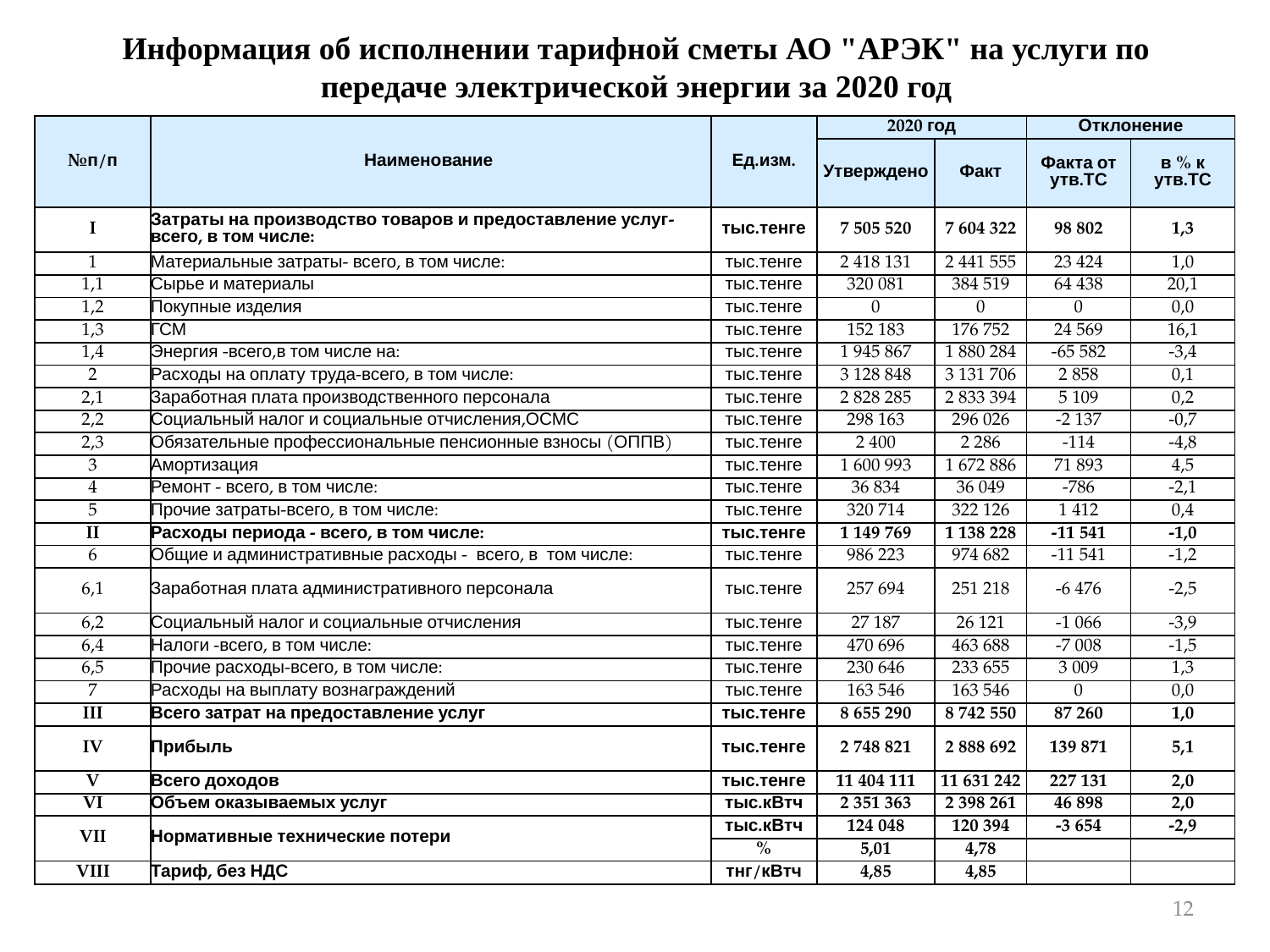

# Информация об исполнении тарифной сметы АО "АРЭК" на услуги по передаче электрической энергии за 2020 год
| №п/п | Наименование | Ед.изм. | 2020 год |  | Отклонение |  |
| --- | --- | --- | --- | --- | --- | --- |
|  |  |  | Утверждено | Факт | Факта от утв.ТС | в % к утв.ТС |
| I | Затраты на производство товаров и предоставление услуг- всего, в том числе: | тыс.тенге | 7 505 520 | 7 604 322 | 98 802 | 1,3 |
| 1 | Материальные затраты- всего, в том числе: | тыс.тенге | 2 418 131 | 2 441 555 | 23 424 | 1,0 |
| 1,1 | Сырье и материалы | тыс.тенге | 320 081 | 384 519 | 64 438 | 20,1 |
| 1,2 | Покупные изделия | тыс.тенге | 0 | 0 | 0 | 0,0 |
| 1,3 | ГСМ | тыс.тенге | 152 183 | 176 752 | 24 569 | 16,1 |
| 1,4 | Энергия -всего,в том числе на: | тыс.тенге | 1 945 867 | 1 880 284 | -65 582 | -3,4 |
| 2 | Расходы на оплату труда-всего, в том числе: | тыс.тенге | 3 128 848 | 3 131 706 | 2 858 | 0,1 |
| 2,1 | Заработная плата производственного персонала | тыс.тенге | 2 828 285 | 2 833 394 | 5 109 | 0,2 |
| 2,2 | Социальный налог и социальные отчисления,ОСМС | тыс.тенге | 298 163 | 296 026 | -2 137 | -0,7 |
| 2,3 | Обязательные профессиональные пенсионные взносы (ОППВ) | тыс.тенге | 2 400 | 2 286 | -114 | -4,8 |
| 3 | Амортизация | тыс.тенге | 1 600 993 | 1 672 886 | 71 893 | 4,5 |
| 4 | Ремонт - всего, в том числе: | тыс.тенге | 36 834 | 36 049 | -786 | -2,1 |
| 5 | Прочие затраты-всего, в том числе: | тыс.тенге | 320 714 | 322 126 | 1 412 | 0,4 |
| II | Расходы периода - всего, в том числе: | тыс.тенге | 1 149 769 | 1 138 228 | -11 541 | -1,0 |
| 6 | Общие и административные расходы - всего, в том числе: | тыс.тенге | 986 223 | 974 682 | -11 541 | -1,2 |
| 6,1 | Заработная плата административного персонала | тыс.тенге | 257 694 | 251 218 | -6 476 | -2,5 |
| 6,2 | Социальный налог и социальные отчисления | тыс.тенге | 27 187 | 26 121 | -1 066 | -3,9 |
| 6,4 | Налоги -всего, в том числе: | тыс.тенге | 470 696 | 463 688 | -7 008 | -1,5 |
| 6,5 | Прочие расходы-всего, в том числе: | тыс.тенге | 230 646 | 233 655 | 3 009 | 1,3 |
| 7 | Расходы на выплату вознаграждений | тыс.тенге | 163 546 | 163 546 | 0 | 0,0 |
| III | Всего затрат на предоставление услуг | тыс.тенге | 8 655 290 | 8 742 550 | 87 260 | 1,0 |
| IV | Прибыль | тыс.тенге | 2 748 821 | 2 888 692 | 139 871 | 5,1 |
| V | Всего доходов | тыс.тенге | 11 404 111 | 11 631 242 | 227 131 | 2,0 |
| VI | Объем оказываемых услуг | тыс.кВтч | 2 351 363 | 2 398 261 | 46 898 | 2,0 |
| VII | Нормативные технические потери | тыс.кВтч | 124 048 | 120 394 | -3 654 | -2,9 |
|  |  | % | 5,01 | 4,78 |  |  |
| VIII | Тариф, без НДС | тнг/кВтч | 4,85 | 4,85 |  |  |
12